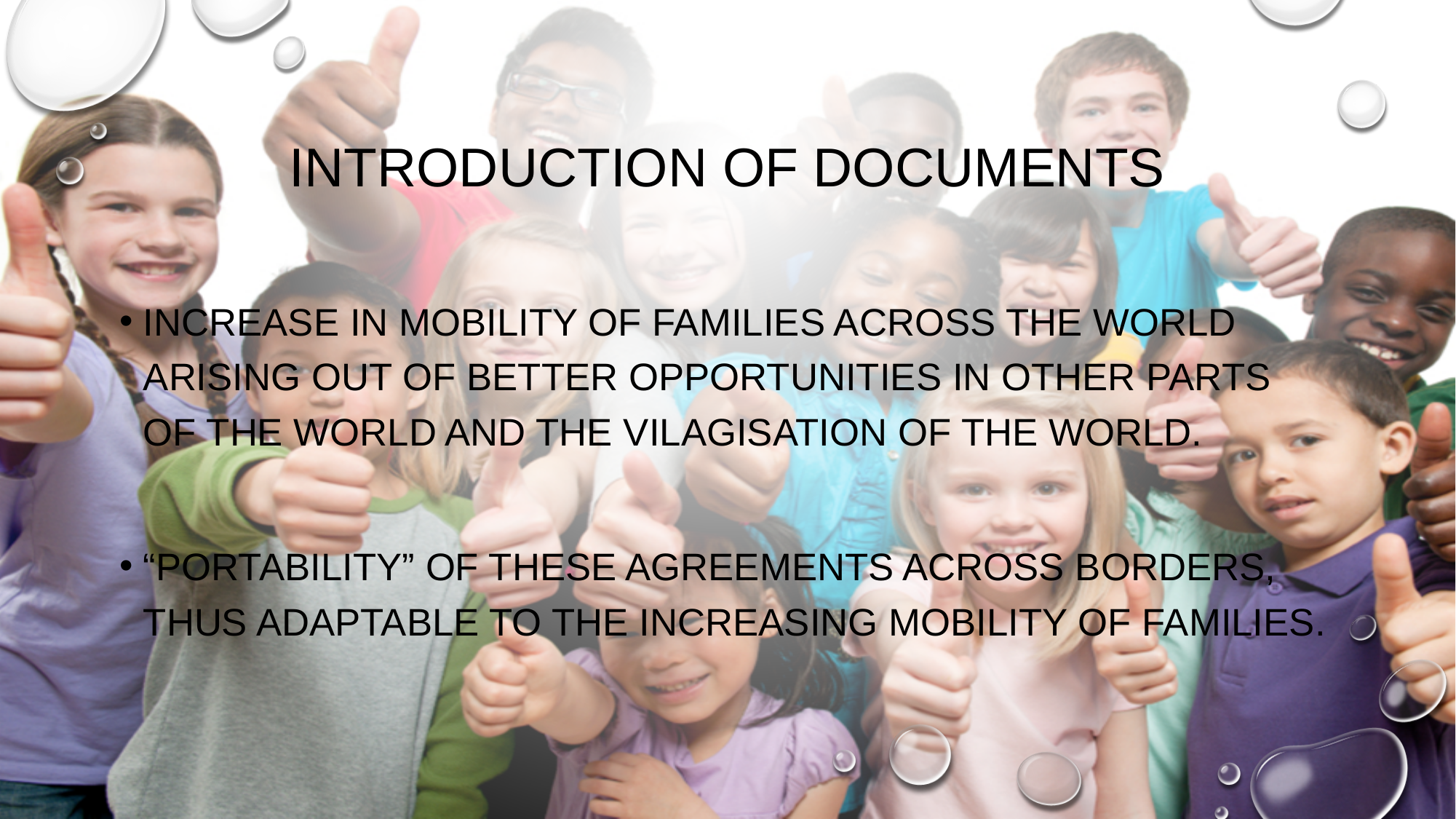

# INTRODUCTION OF DOCUMENTS
Increase in mobility of families across the world arising out of better opportunities in other parts of the world and the vilagisation of the world.

“portability” of these agreements across borders, thus adaptable to the increasing mobility of families.